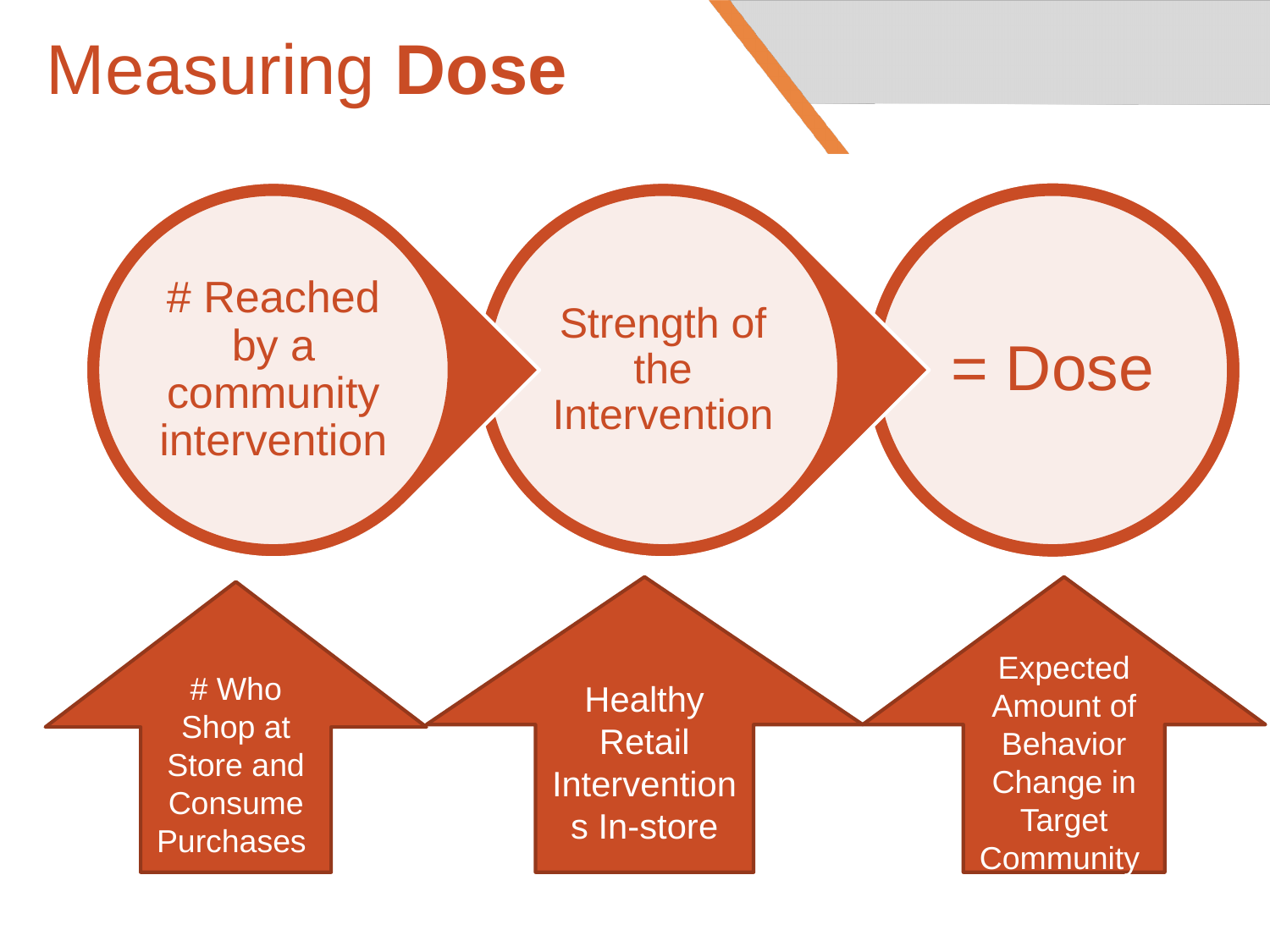

= Dose
Strength of the Intervention
# Reached by a community intervention
# Measuring Dose
Healthy Retail Interventions In-store
Expected Amount of Behavior Change in Target Community
# Who Shop at Store and Consume Purchases